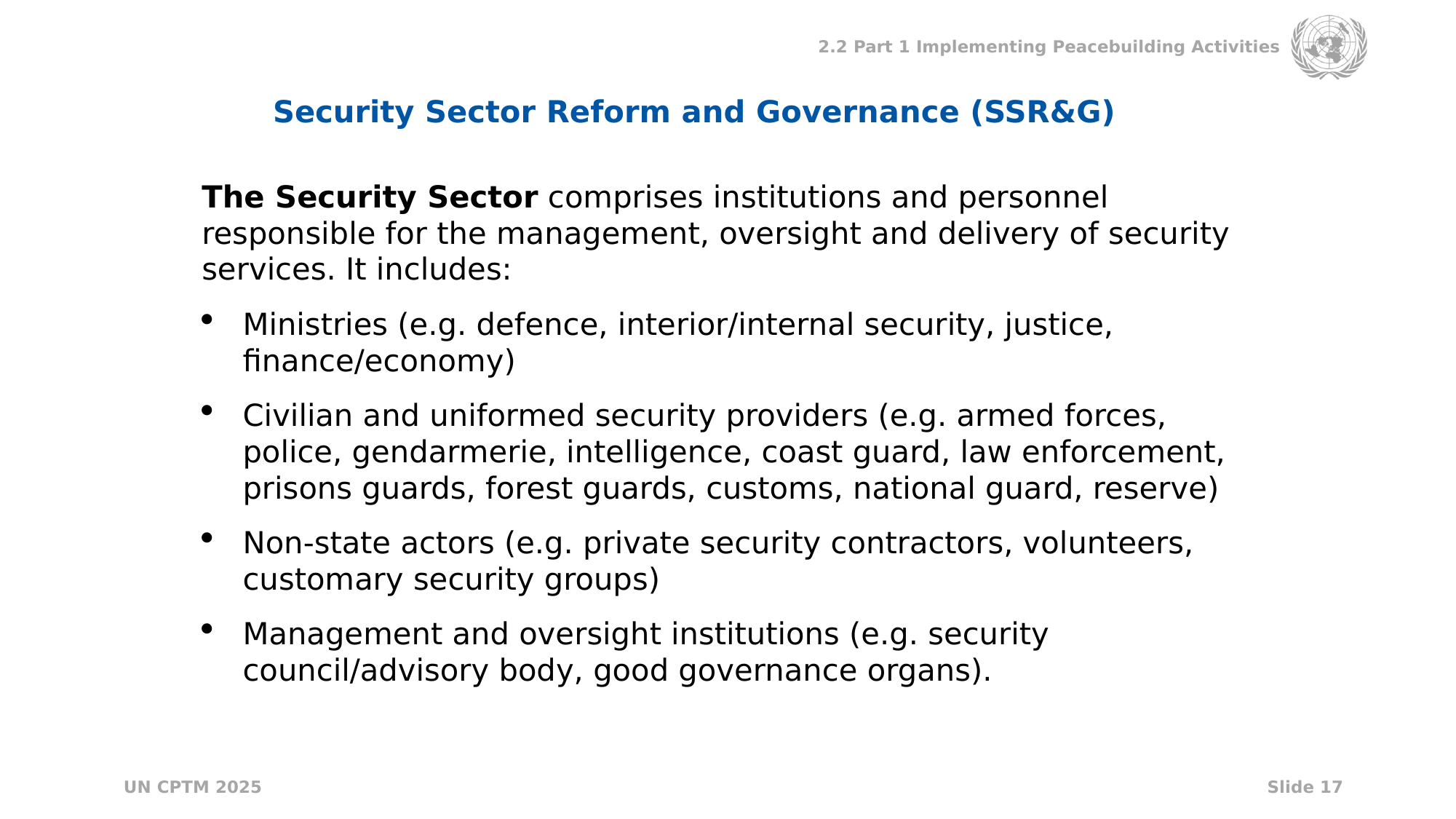

Security Sector Reform and Governance (SSR&G)
The Security Sector comprises institutions and personnel responsible for the management, oversight and delivery of security services. It includes:
Ministries (e.g. defence, interior/internal security, justice, finance/economy)
Civilian and uniformed security providers (e.g. armed forces, police, gendarmerie, intelligence, coast guard, law enforcement, prisons guards, forest guards, customs, national guard, reserve)
Non-state actors (e.g. private security contractors, volunteers, customary security groups)
Management and oversight institutions (e.g. security council/advisory body, good governance organs).